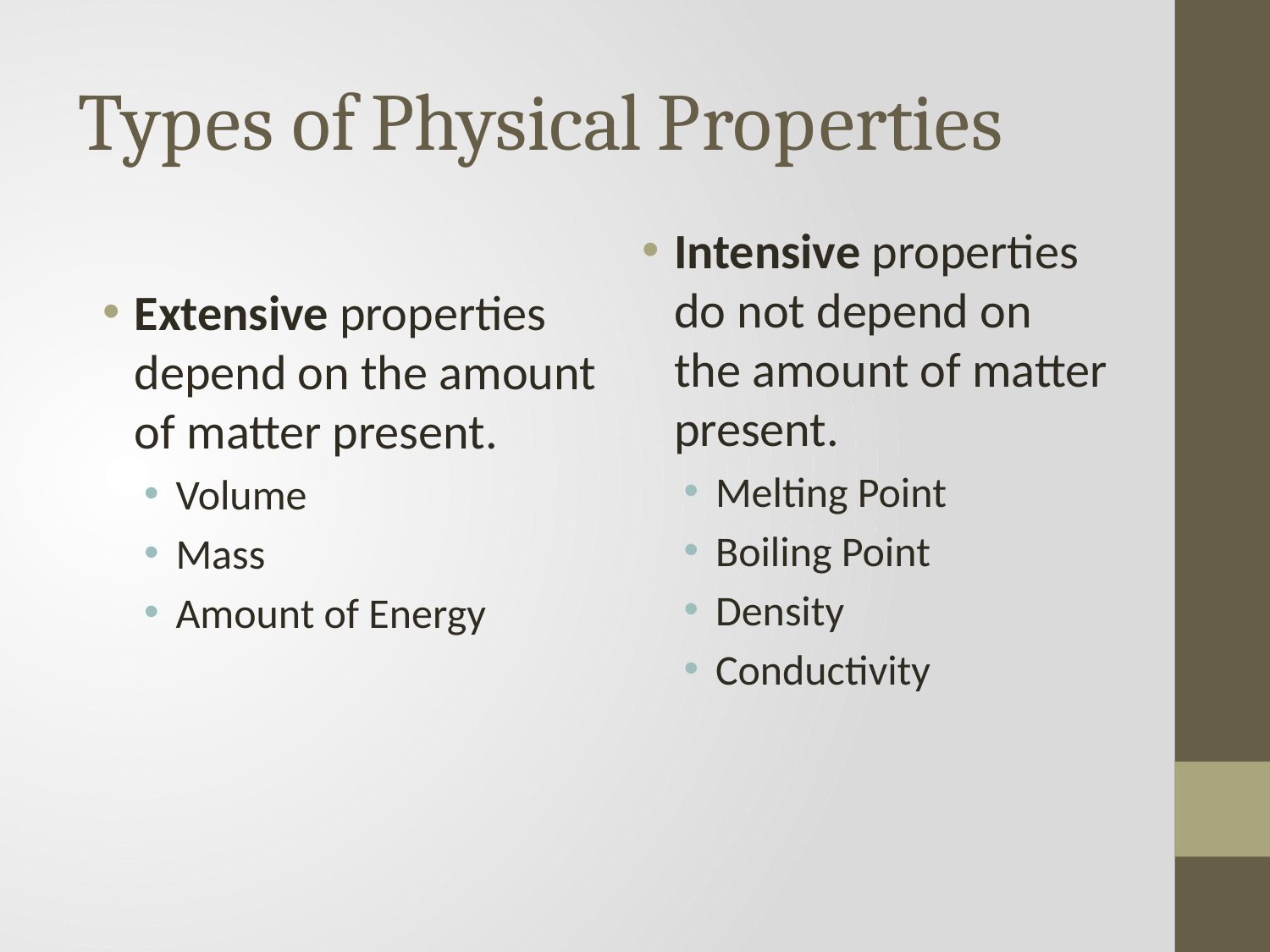

# Types of Physical Properties
Intensive properties do not depend on the amount of matter present.
Melting Point
Boiling Point
Density
Conductivity
Extensive properties depend on the amount of matter present.
Volume
Mass
Amount of Energy